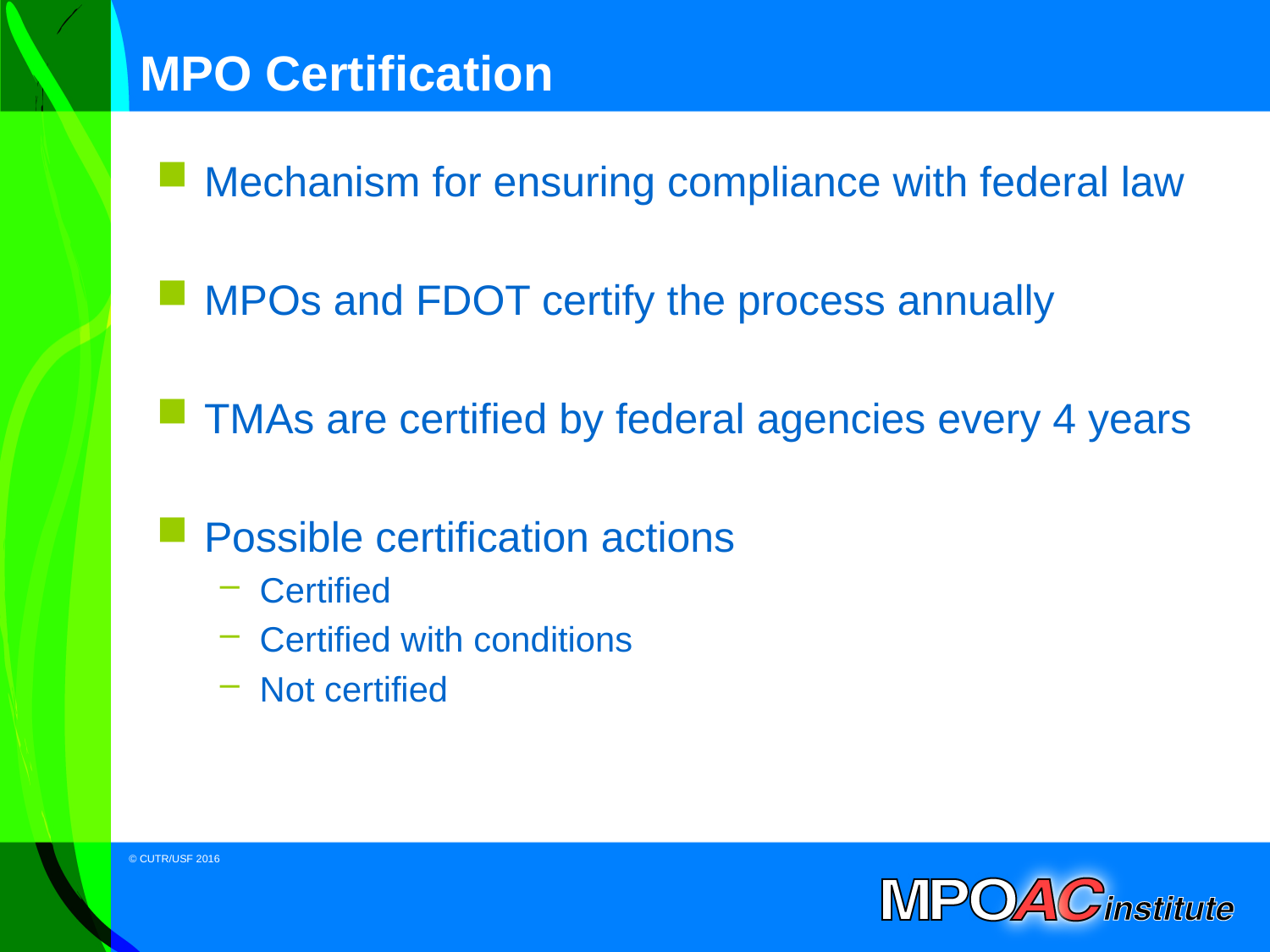

# MPO Certification
Mechanism for ensuring compliance with federal law

MPOs and FDOT certify the process annually

TMAs are certified by federal agencies every 4 years

Possible certification actions
Certified
Certified with conditions
Not certified